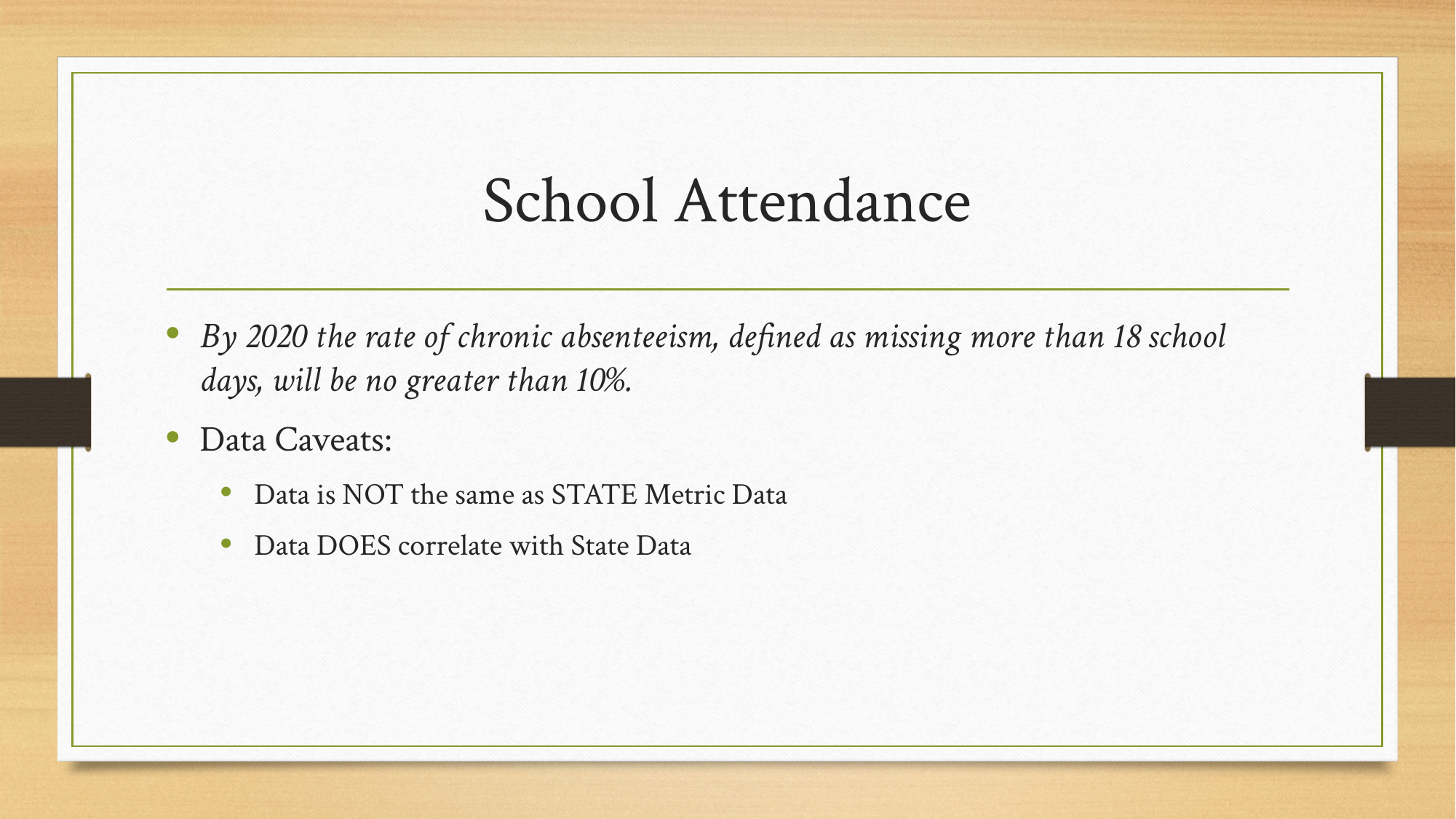

# School Attendance
By 2020 the rate of chronic absenteeism, defined as missing more than 18 school days, will be no greater than 10%.
Data Caveats:
Data is NOT the same as STATE Metric Data
Data DOES correlate with State Data